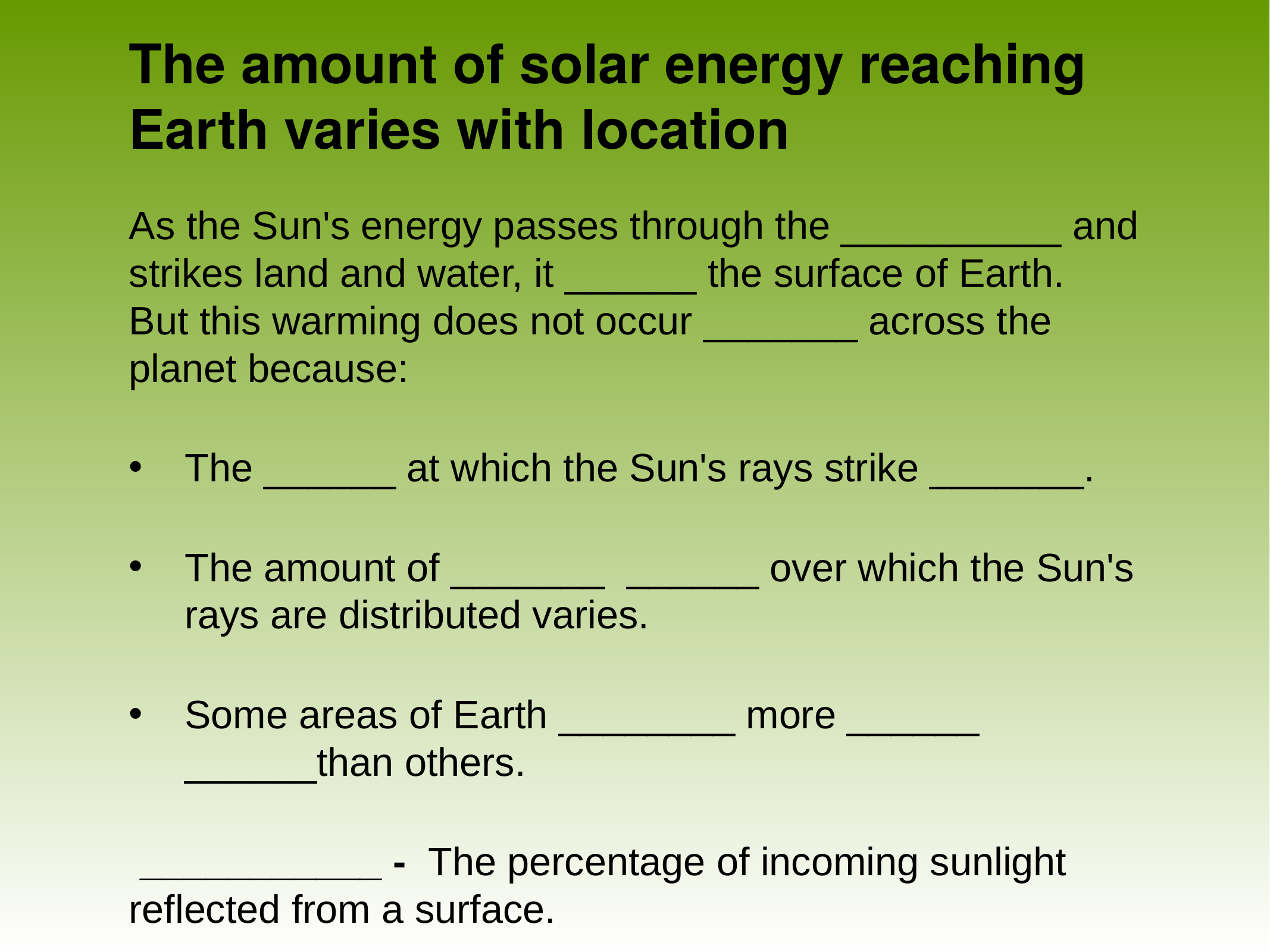

# The amount of solar energy reaching Earth varies with location
As the Sun's energy passes through the __________ and strikes land and water, it ______ the surface of Earth.  But this warming does not occur _______ across the planet because:
The ______ at which the Sun's rays strike _______.
The amount of _______  ______ over which the Sun's rays are distributed varies.
Some areas of Earth ________ more ______ ______than others.
 ___________ -  The percentage of incoming sunlight reflected from a surface.